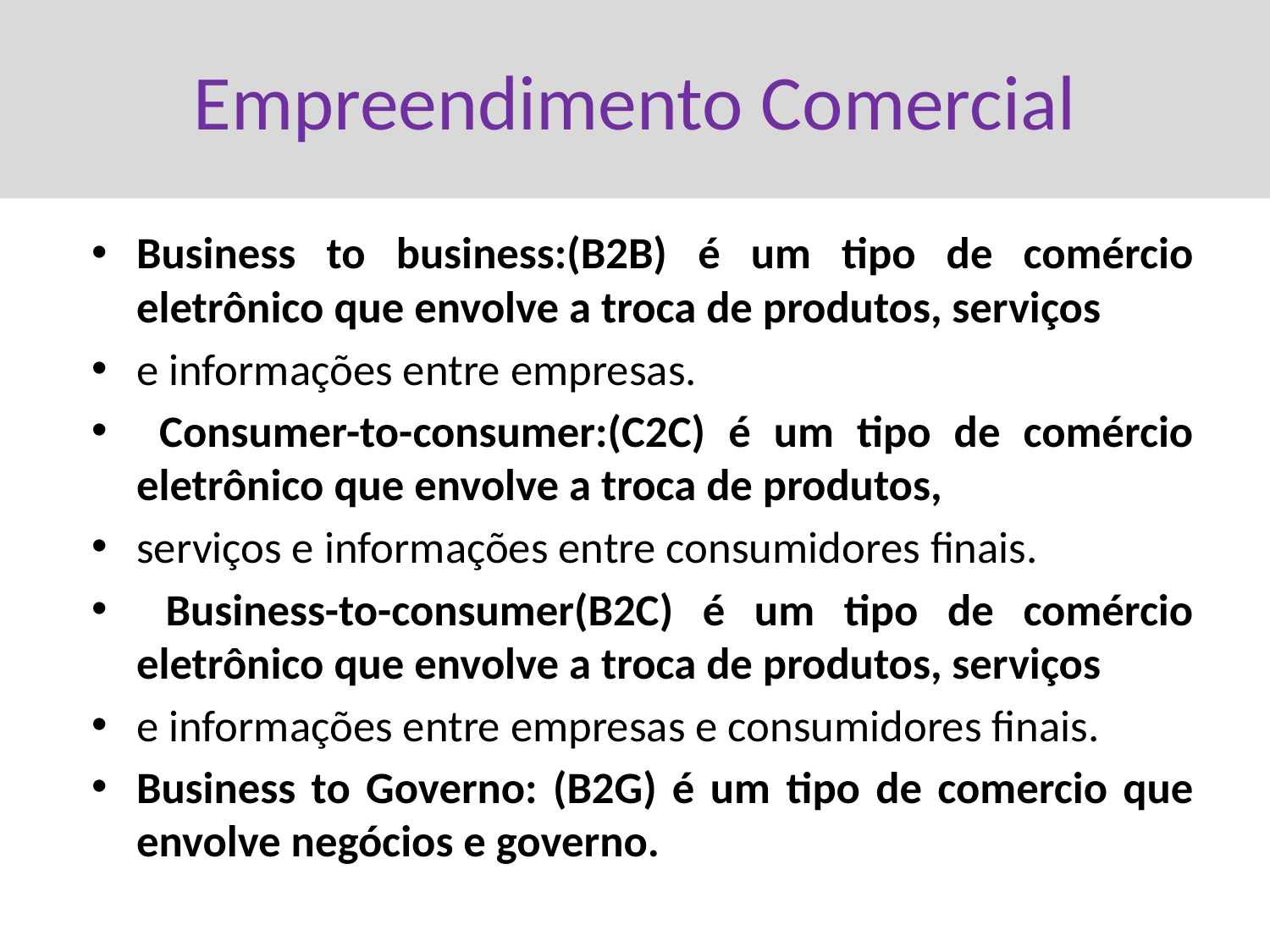

# Empreendimento Comercial
Business to business:(B2B) é um tipo de comércio eletrônico que envolve a troca de produtos, serviços
e informações entre empresas.
 Consumer-to-consumer:(C2C) é um tipo de comércio eletrônico que envolve a troca de produtos,
serviços e informações entre consumidores finais.
 Business-to-consumer(B2C) é um tipo de comércio eletrônico que envolve a troca de produtos, serviços
e informações entre empresas e consumidores finais.
Business to Governo: (B2G) é um tipo de comercio que envolve negócios e governo.